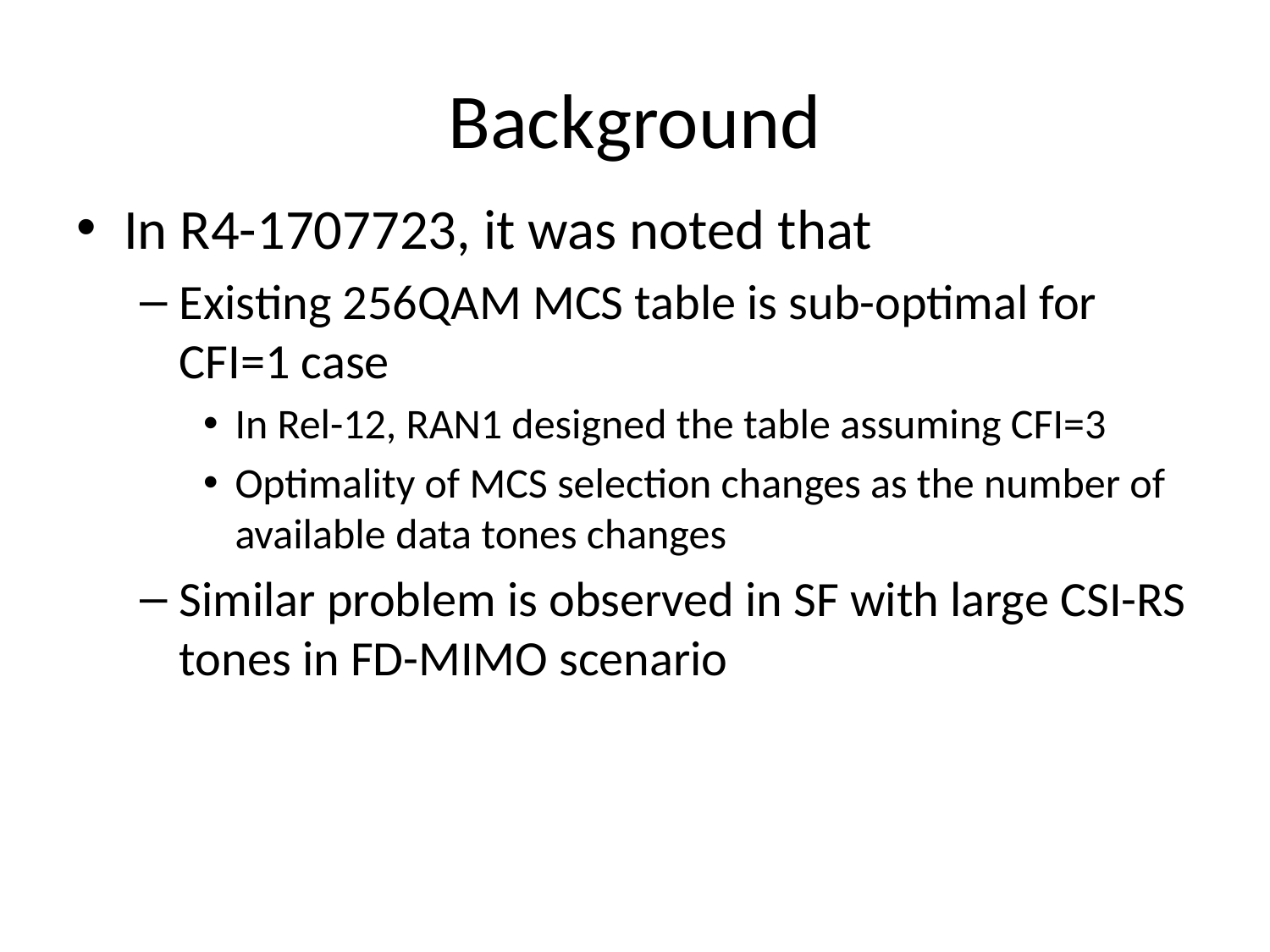

# Background
In R4-1707723, it was noted that
Existing 256QAM MCS table is sub-optimal for CFI=1 case
In Rel-12, RAN1 designed the table assuming CFI=3
Optimality of MCS selection changes as the number of available data tones changes
Similar problem is observed in SF with large CSI-RS tones in FD-MIMO scenario